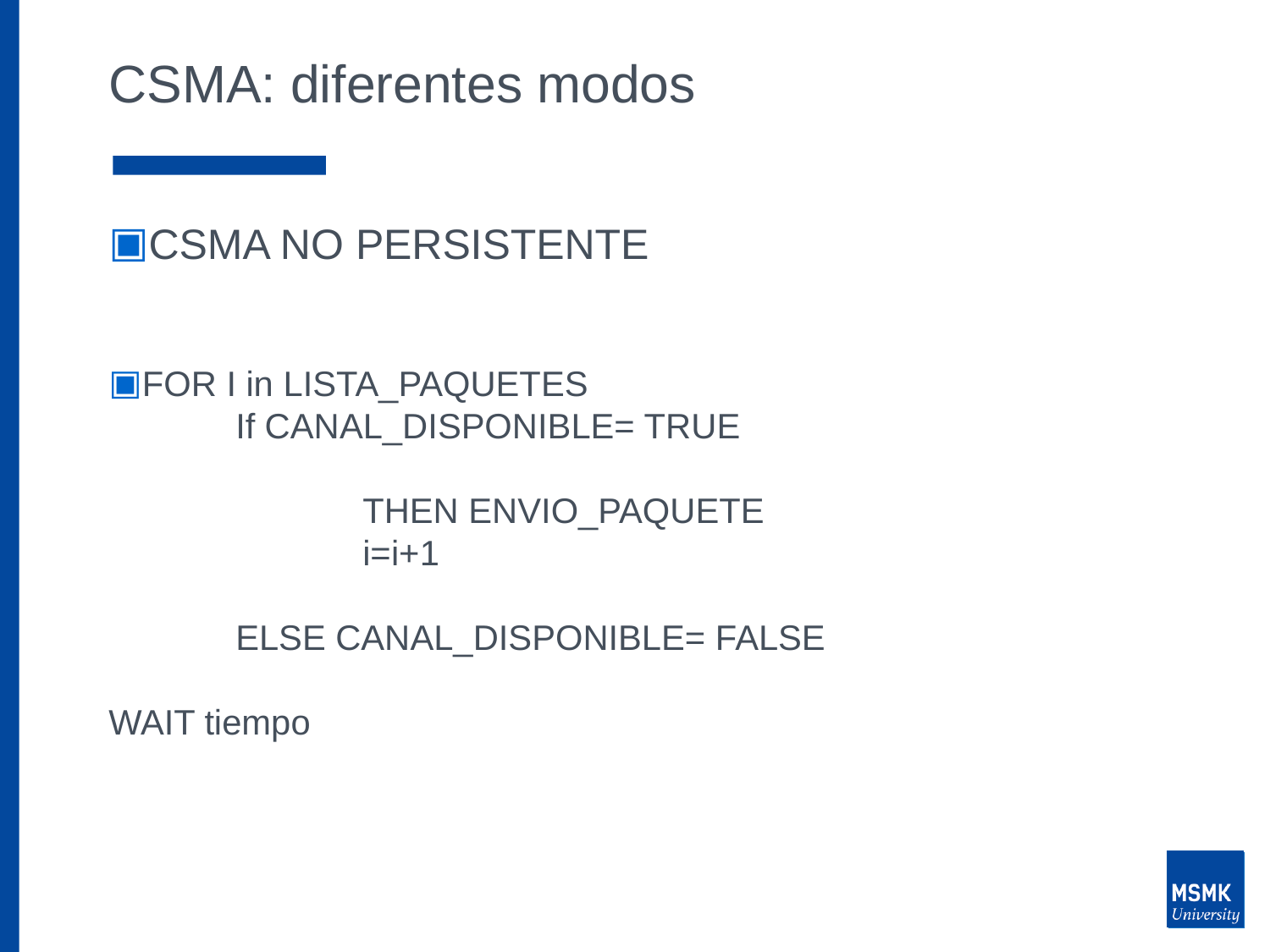

# CSMA: diferentes modos
CSMA NO PERSISTENTE

FOR I in LISTA_PAQUETES
	If CANAL_DISPONIBLE= TRUE

		THEN ENVIO_PAQUETE
		i=i+1

	ELSE CANAL_DISPONIBLE= FALSE

WAIT tiempo